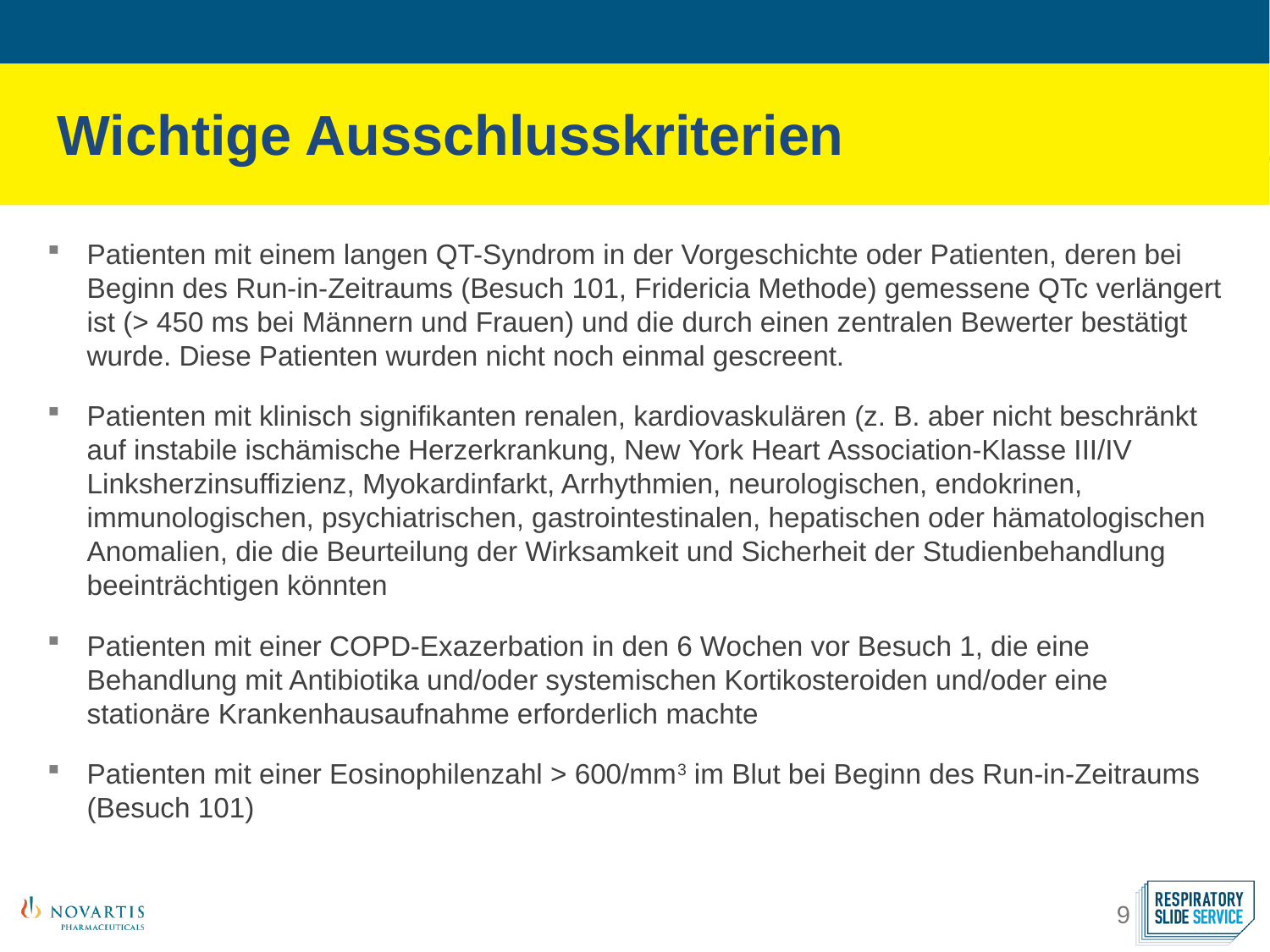

Wichtige Ausschlusskriterien
Patienten mit einem langen QT-Syndrom in der Vorgeschichte oder Patienten, deren bei Beginn des Run-in-Zeitraums (Besuch 101, Fridericia Methode) gemessene QTc verlängert ist (> 450 ms bei Männern und Frauen) und die durch einen zentralen Bewerter bestätigt wurde. Diese Patienten wurden nicht noch einmal gescreent.
Patienten mit klinisch signifikanten renalen, kardiovaskulären (z. B. aber nicht beschränkt auf instabile ischämische Herzerkrankung, New York Heart Association-Klasse III/IV Linksherzinsuffizienz, Myokardinfarkt, Arrhythmien, neurologischen, endokrinen, immunologischen, psychiatrischen, gastrointestinalen, hepatischen oder hämatologischen Anomalien, die die Beurteilung der Wirksamkeit und Sicherheit der Studienbehandlung beeinträchtigen könnten
Patienten mit einer COPD-Exazerbation in den 6 Wochen vor Besuch 1, die eine Behandlung mit Antibiotika und/oder systemischen Kortikosteroiden und/oder eine stationäre Krankenhausaufnahme erforderlich machte
Patienten mit einer Eosinophilenzahl > 600/mm3 im Blut bei Beginn des Run-in-Zeitraums (Besuch 101)